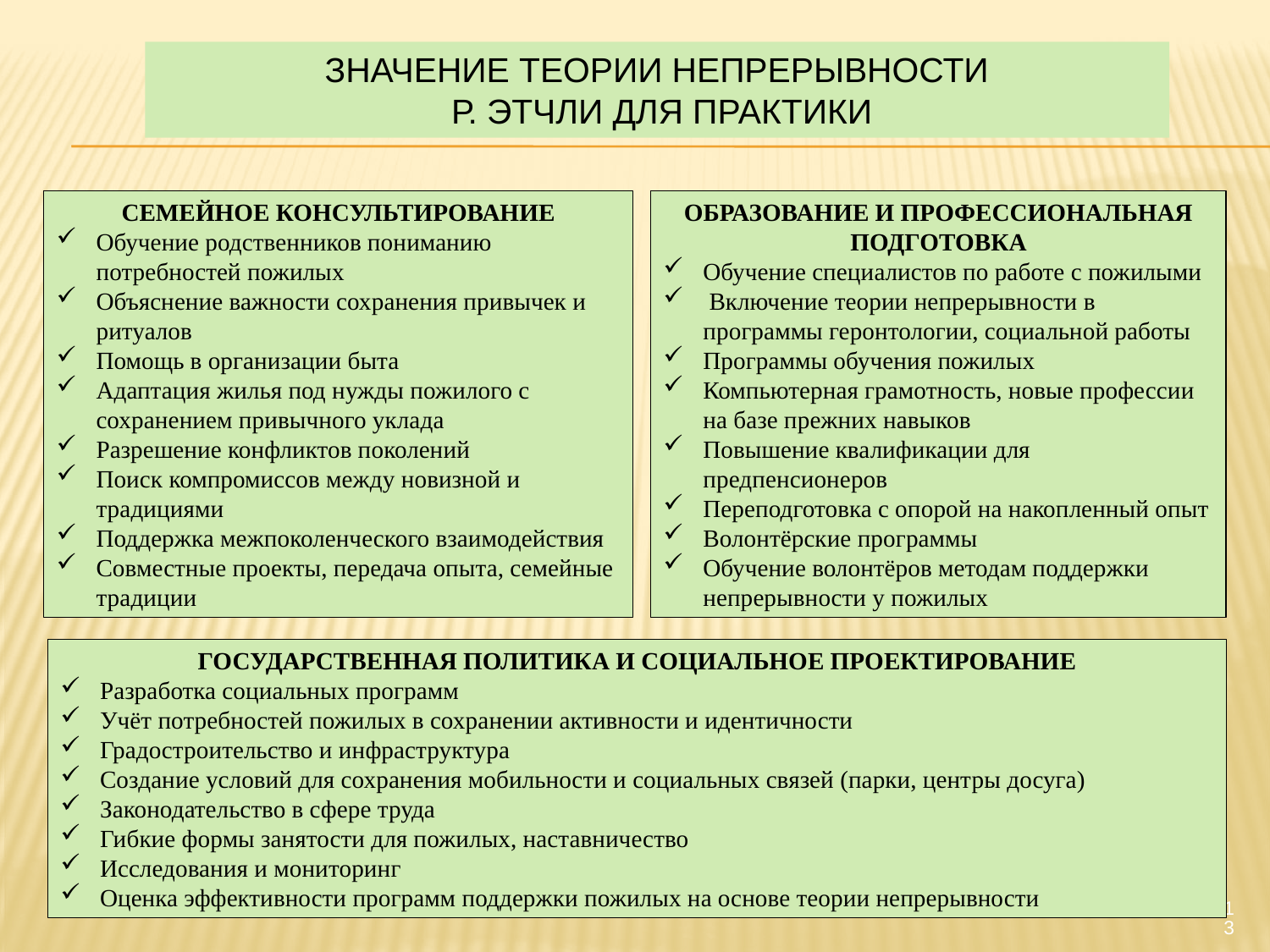

# Значение теории непрерывности Р. Этчли для практики
СЕМЕЙНОЕ КОНСУЛЬТИРОВАНИЕ
Обучение родственников пониманию потребностей пожилых
Объяснение важности сохранения привычек и ритуалов
Помощь в организации быта
Адаптация жилья под нужды пожилого с сохранением привычного уклада
Разрешение конфликтов поколений
Поиск компромиссов между новизной и традициями
Поддержка межпоколенческого взаимодействия
Совместные проекты, передача опыта, семейные традиции
ОБРАЗОВАНИЕ И ПРОФЕССИОНАЛЬНАЯ ПОДГОТОВКА
Обучение специалистов по работе с пожилыми
 Включение теории непрерывности в программы геронтологии, социальной работы
Программы обучения пожилых
Компьютерная грамотность, новые профессии на базе прежних навыков
Повышение квалификации для предпенсионеров
Переподготовка с опорой на накопленный опыт
Волонтёрские программы
Обучение волонтёров методам поддержки непрерывности у пожилых
ГОСУДАРСТВЕННАЯ ПОЛИТИКА И СОЦИАЛЬНОЕ ПРОЕКТИРОВАНИЕ
Разработка социальных программ
Учёт потребностей пожилых в сохранении активности и идентичности
Градостроительство и инфраструктура
Создание условий для сохранения мобильности и социальных связей (парки, центры досуга)
Законодательство в сфере труда
Гибкие формы занятости для пожилых, наставничество
Исследования и мониторинг
Оценка эффективности программ поддержки пожилых на основе теории непрерывности
13